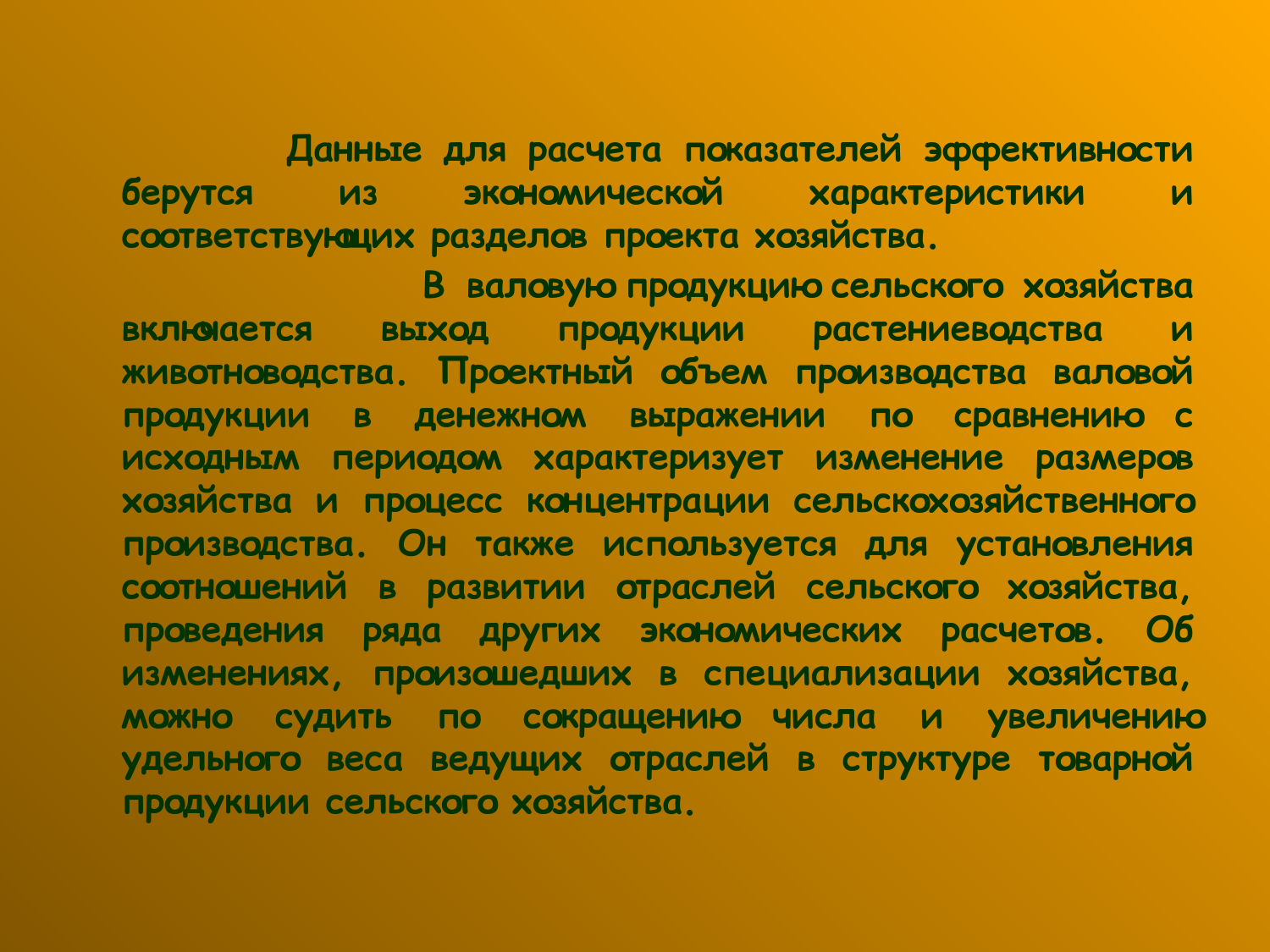

Данные для расчета показателей эффективности берутся из экономической характеристики и соответствующих разделов проекта хозяйства.
                В валовую продукцию сельского хозяйства включается выход продукции растениеводства и животноводства. Проектный объем производства валовой продукции в денежном выражении по сравнению с исходным периодом характеризует изменение размеров хозяйства и процесс концентрации сельскохозяйственного производства. Он также используется для установления соотношений в развитии отраслей сельского хозяйства, проведения ряда других экономических расчетов. Об изменениях, произошедших в специализации хозяйства, можно судить по сокращению числа и увеличению удельного веса ведущих отраслей в структуре товарной продукции сельского хозяйства.